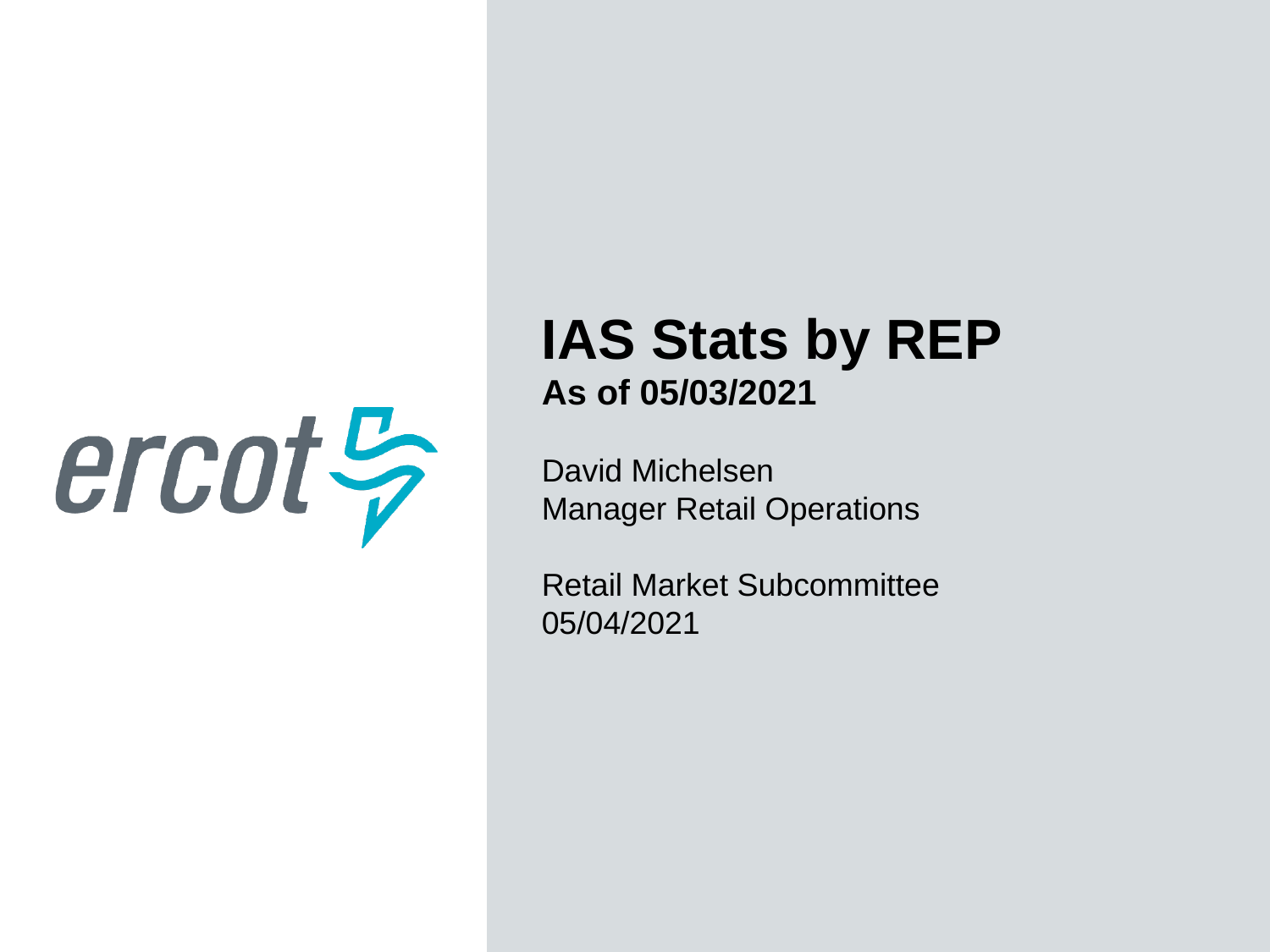

IAS Stats by REP
As of 05/03/2021

David Michelsen
Manager Retail Operations

Retail Market Subcommittee
05/04/2021